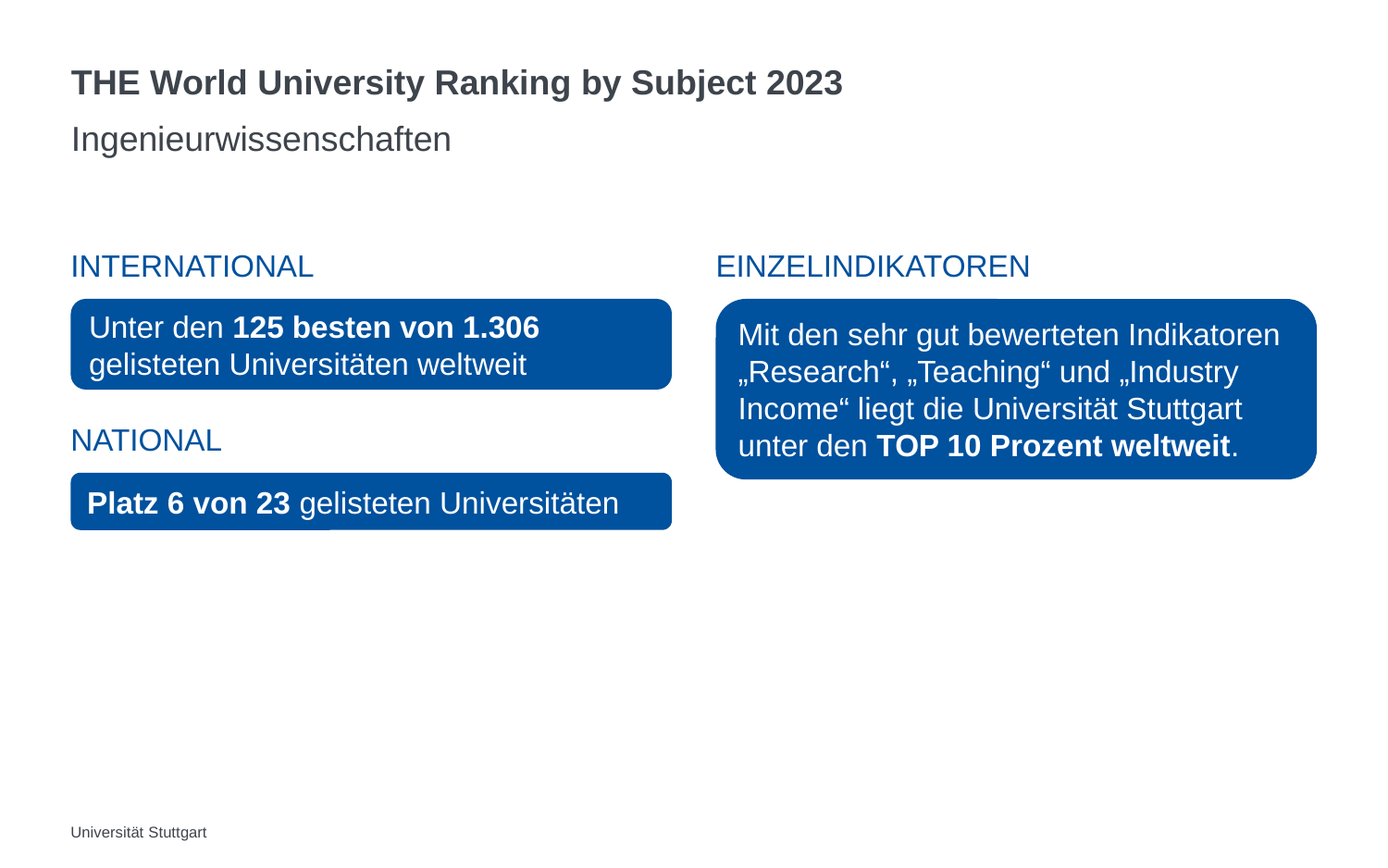

# THE World University Ranking by Subject 2023
Ingenieurwissenschaften
Einzelindikatoren
International
Unter den 125 besten von 1.306 gelisteten Universitäten weltweit
Mit den sehr gut bewerteten Indikatoren „Research“, „Teaching“ und „Industry Income“ liegt die Universität Stuttgart unter den TOP 10 Prozent weltweit.
national
Platz 6 von 23 gelisteten Universitäten
Universität Stuttgart